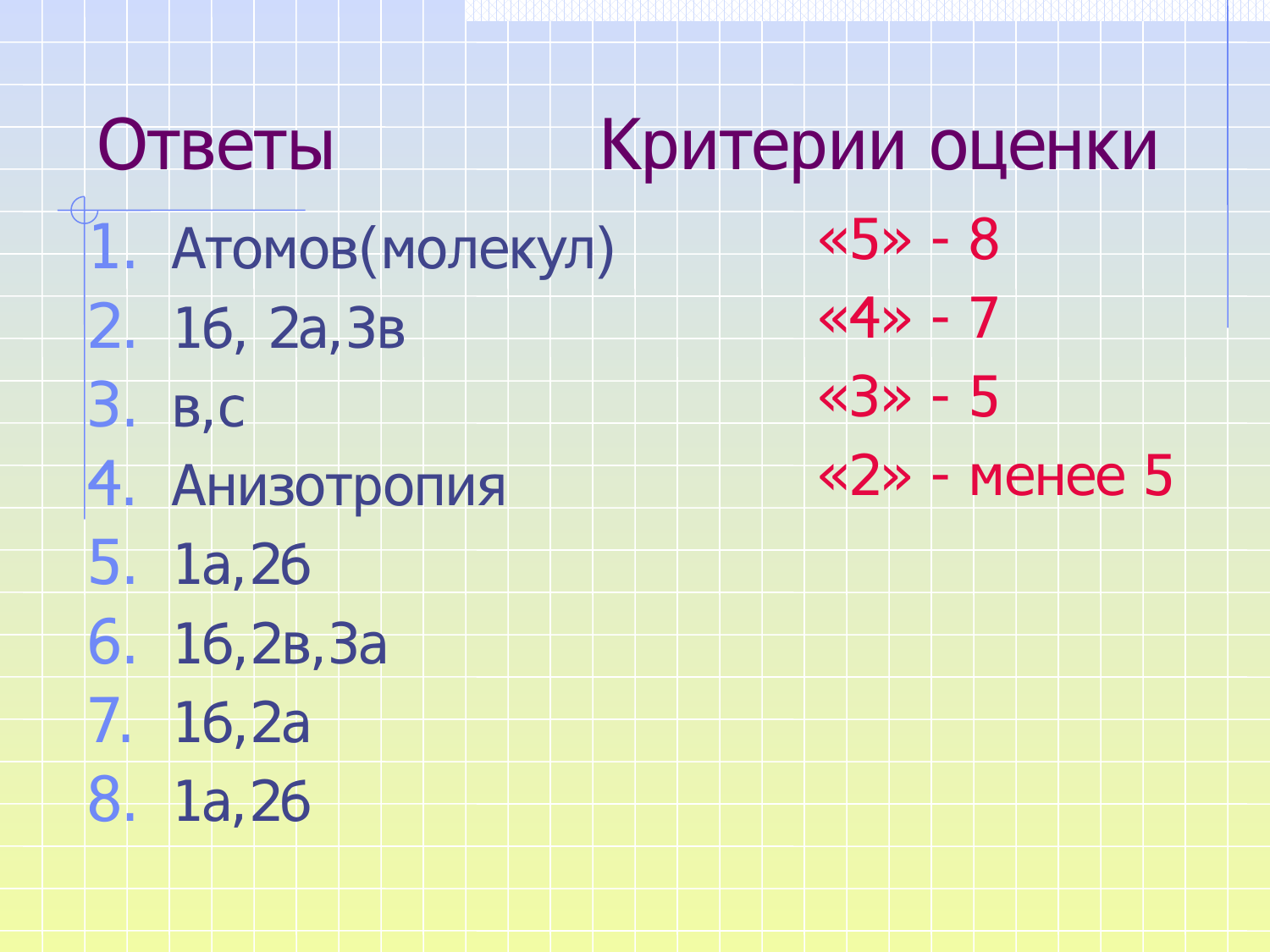

# Ответы            Критерии оценки
«5» - 8
«4» - 7
«3» - 5
«2» - менее 5
Атомов(молекул)
1б, 2а,3в
в,с
Анизотропия
1а,2б
1б,2в,3а
1б,2а
1а,2б